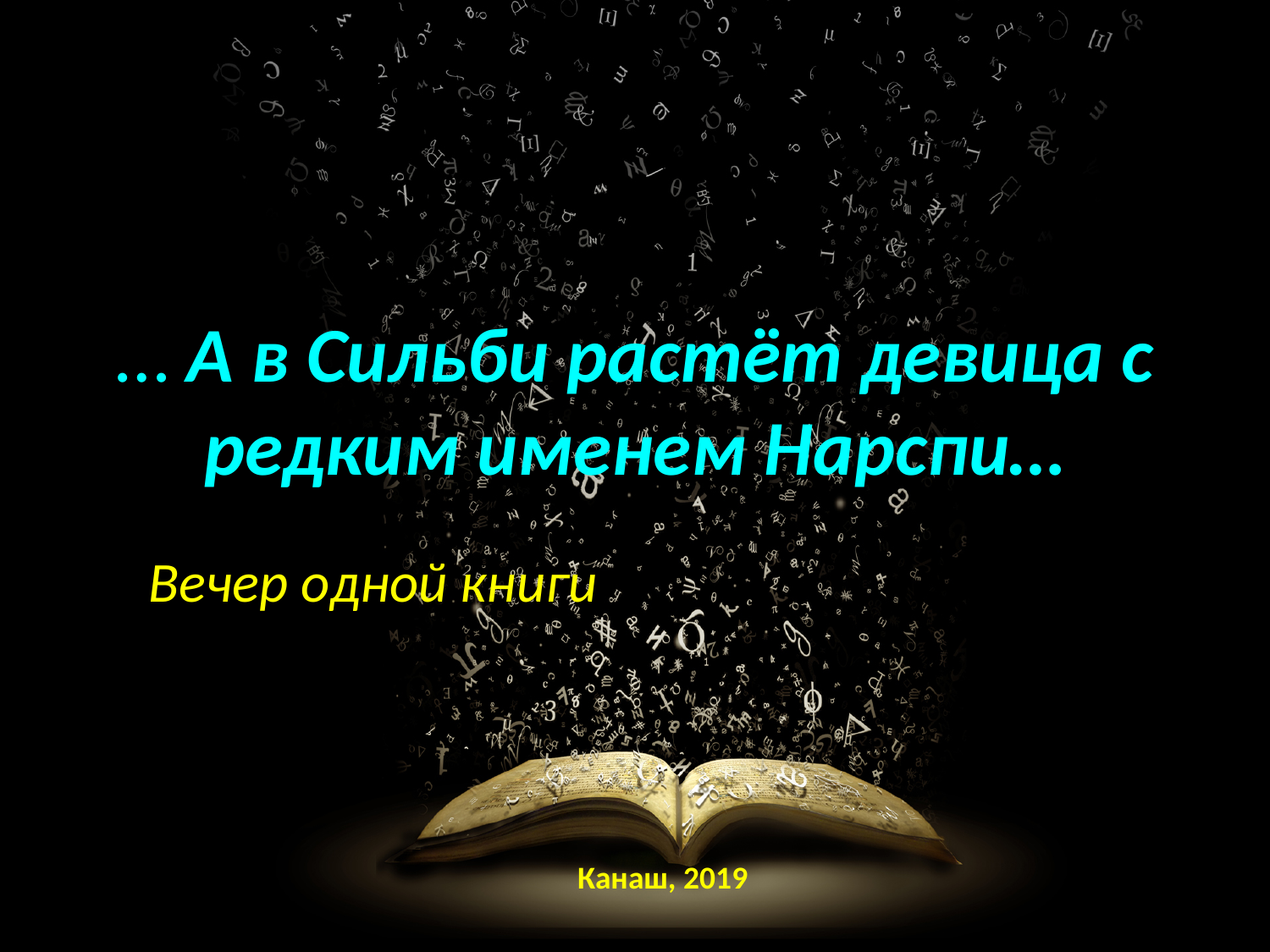

# … А в Сильби растёт девица с редким именем Нарспи…
Вечер одной книги
Канаш, 2019